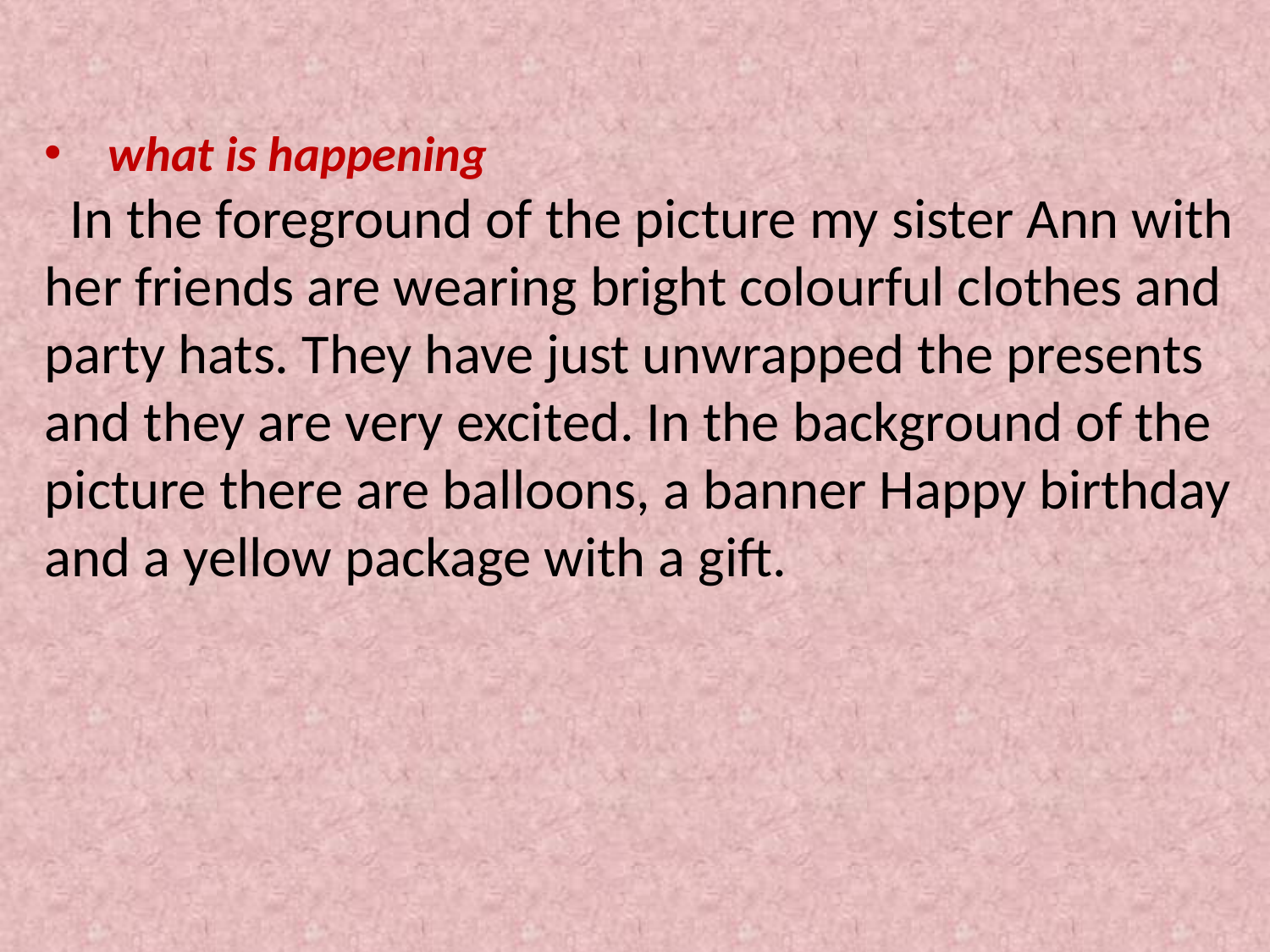

what is happening
  In the foreground of the picture my sister Ann with her friends are wearing bright colourful clothes and party hats. They have just unwrapped the presents and they are very excited. In the background of the picture there are balloons, a banner Happy birthday and a yellow package with a gift.